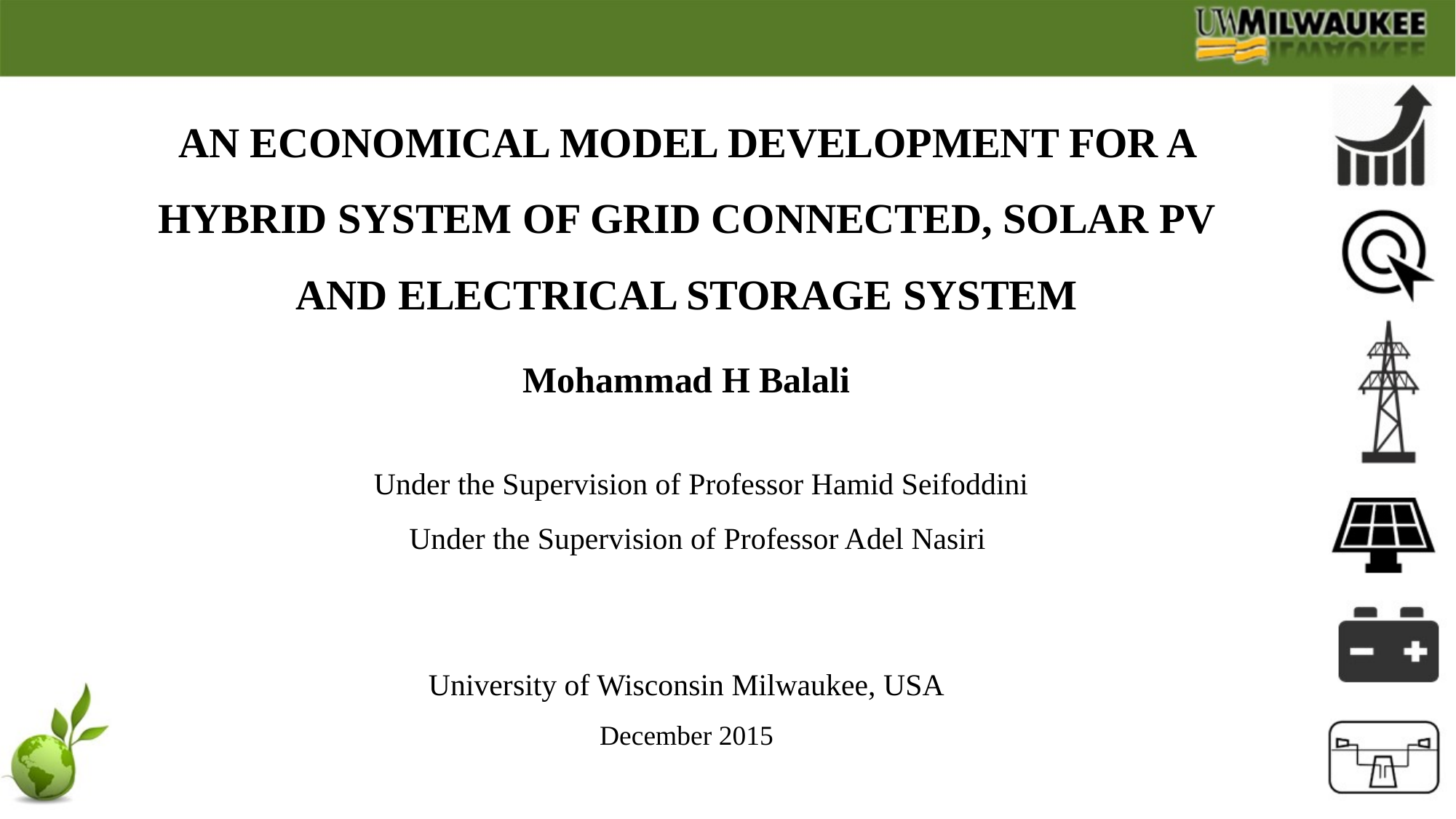

AN ECONOMICAL MODEL DEVELOPMENT FOR A HYBRID SYSTEM OF GRID CONNECTED, SOLAR PV AND ELECTRICAL STORAGE SYSTEM

Mohammad H Balali
Under the Supervision of Professor Hamid Seifoddini
Under the Supervision of Professor Adel Nasiri

University of Wisconsin Milwaukee, USA
December 2015